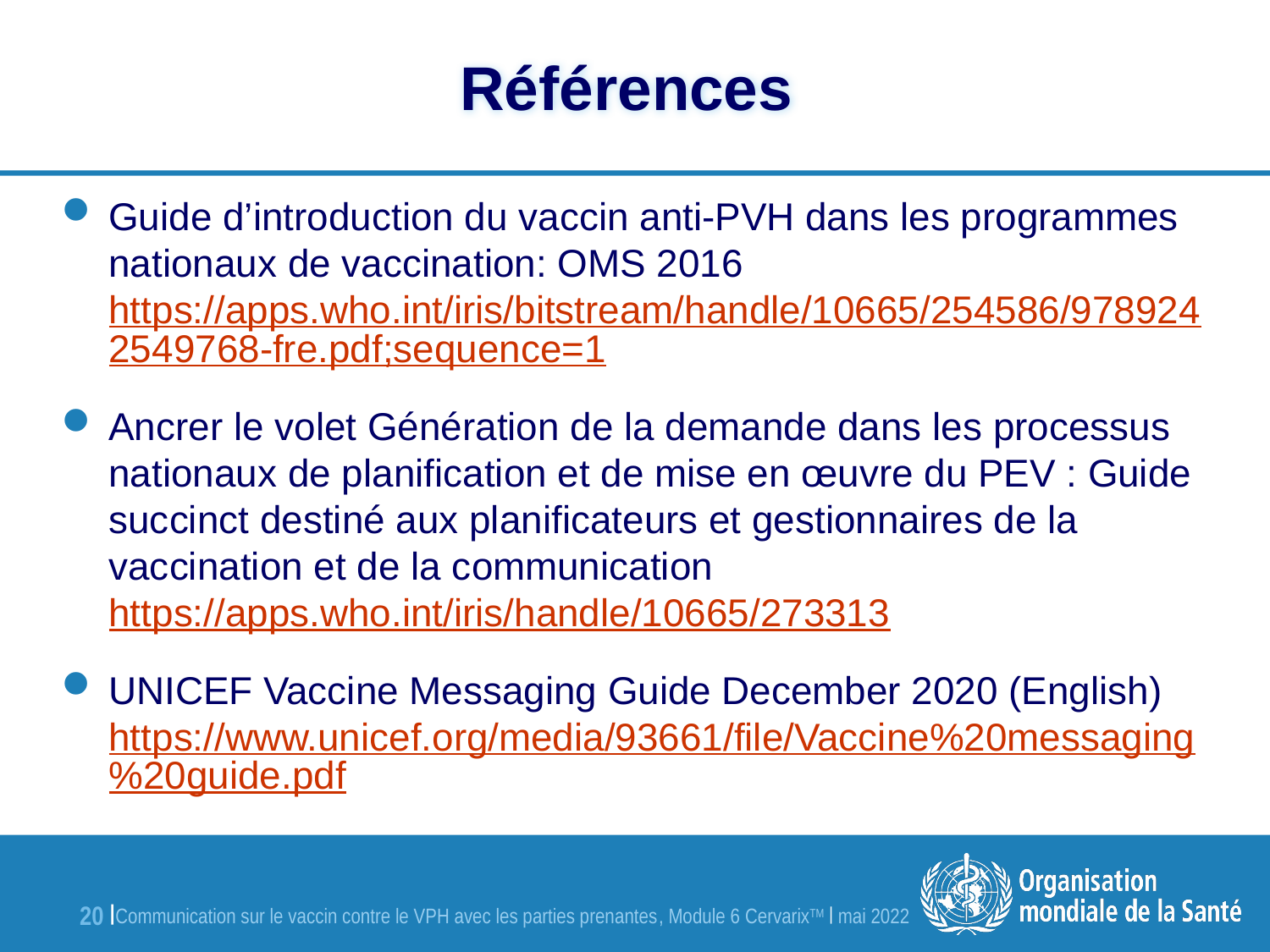

# Références
Guide d’introduction du vaccin anti-PVH dans les programmes nationaux de vaccination: OMS 2016 https://apps.who.int/iris/bitstream/handle/10665/254586/9789242549768-fre.pdf;sequence=1
Ancrer le volet Génération de la demande dans les processus nationaux de planification et de mise en œuvre du PEV : Guide succinct destiné aux planificateurs et gestionnaires de la vaccination et de la communication https://apps.who.int/iris/handle/10665/273313
UNICEF Vaccine Messaging Guide December 2020 (English) https://www.unicef.org/media/93661/file/Vaccine%20messaging%20guide.pdf